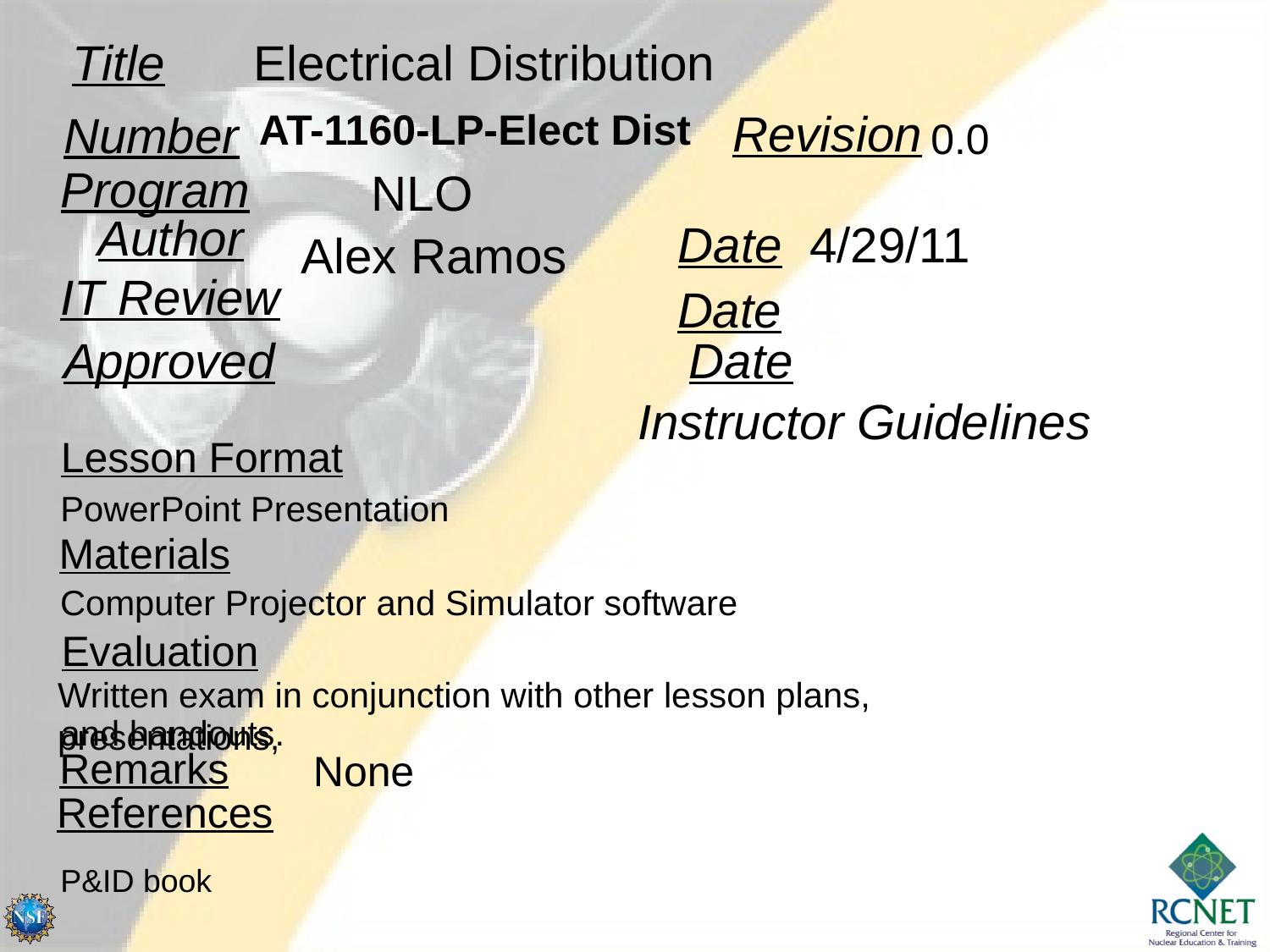

Title
 Electrical Distribution

Revision
Number
0.0

Program
 NLO
Date  4/29/11
Alex Ramos

Date

Instructor Guidelines
Lesson Format
PowerPoint Presentation
Materials
Computer Projector and Simulator software
Evaluation
Written exam in conjunction with other lesson plans, presentations,
and handouts.
Remarks
None

P&ID book
AT-1160-LP-Elect Dist
Author
  IT Review
Approved  	                           Date
References